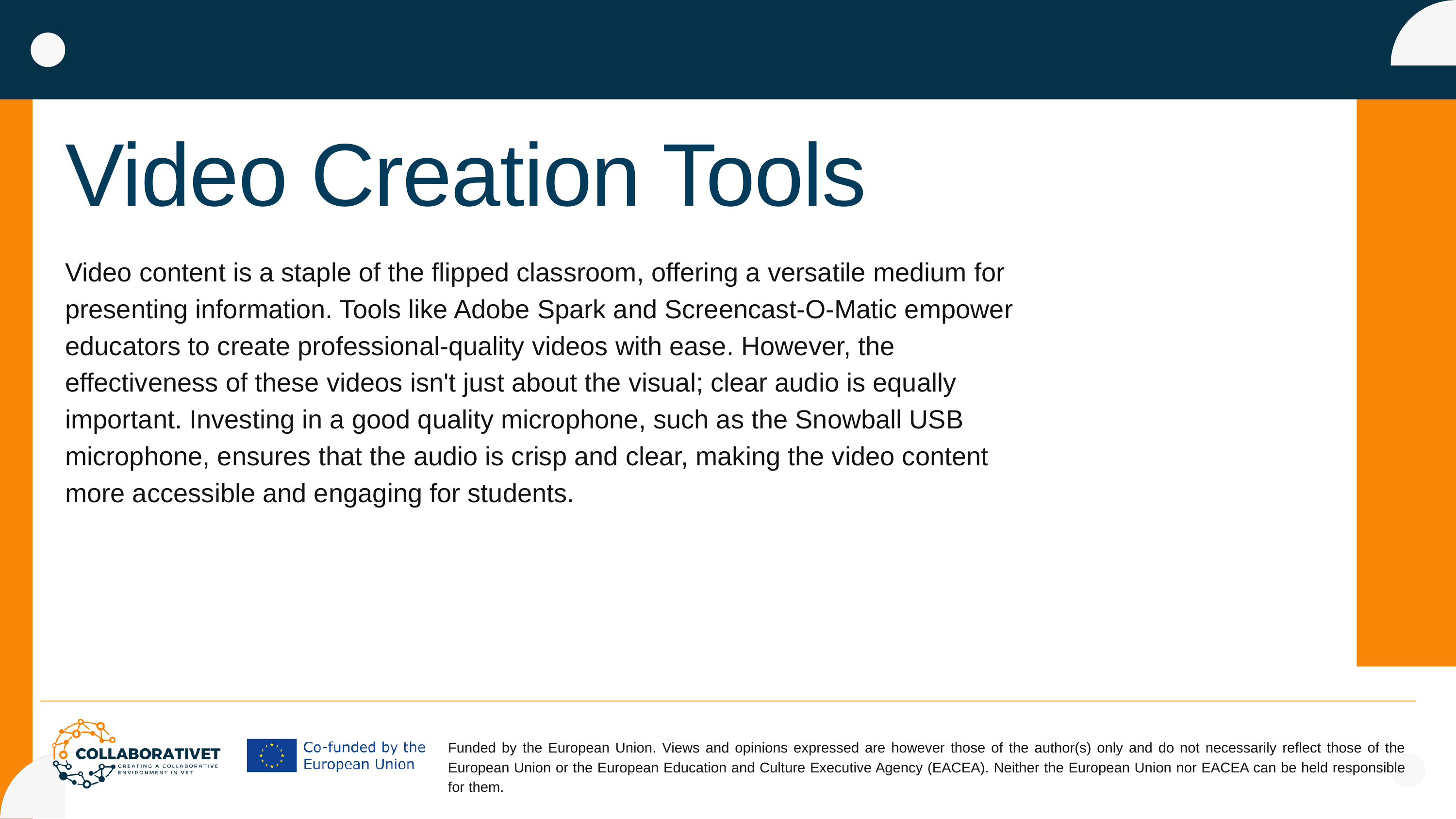

Video Creation Tools
Video content is a staple of the flipped classroom, offering a versatile medium for presenting information. Tools like Adobe Spark and Screencast-O-Matic empower educators to create professional-quality videos with ease. However, the effectiveness of these videos isn't just about the visual; clear audio is equally important. Investing in a good quality microphone, such as the Snowball USB microphone, ensures that the audio is crisp and clear, making the video content more accessible and engaging for students.

Funded by the European Union. Views and opinions expressed are however those of the author(s) only and do not necessarily reflect those of the European Union or the European Education and Culture Executive Agency (EACEA). Neither the European Union nor EACEA can be held responsible for them.